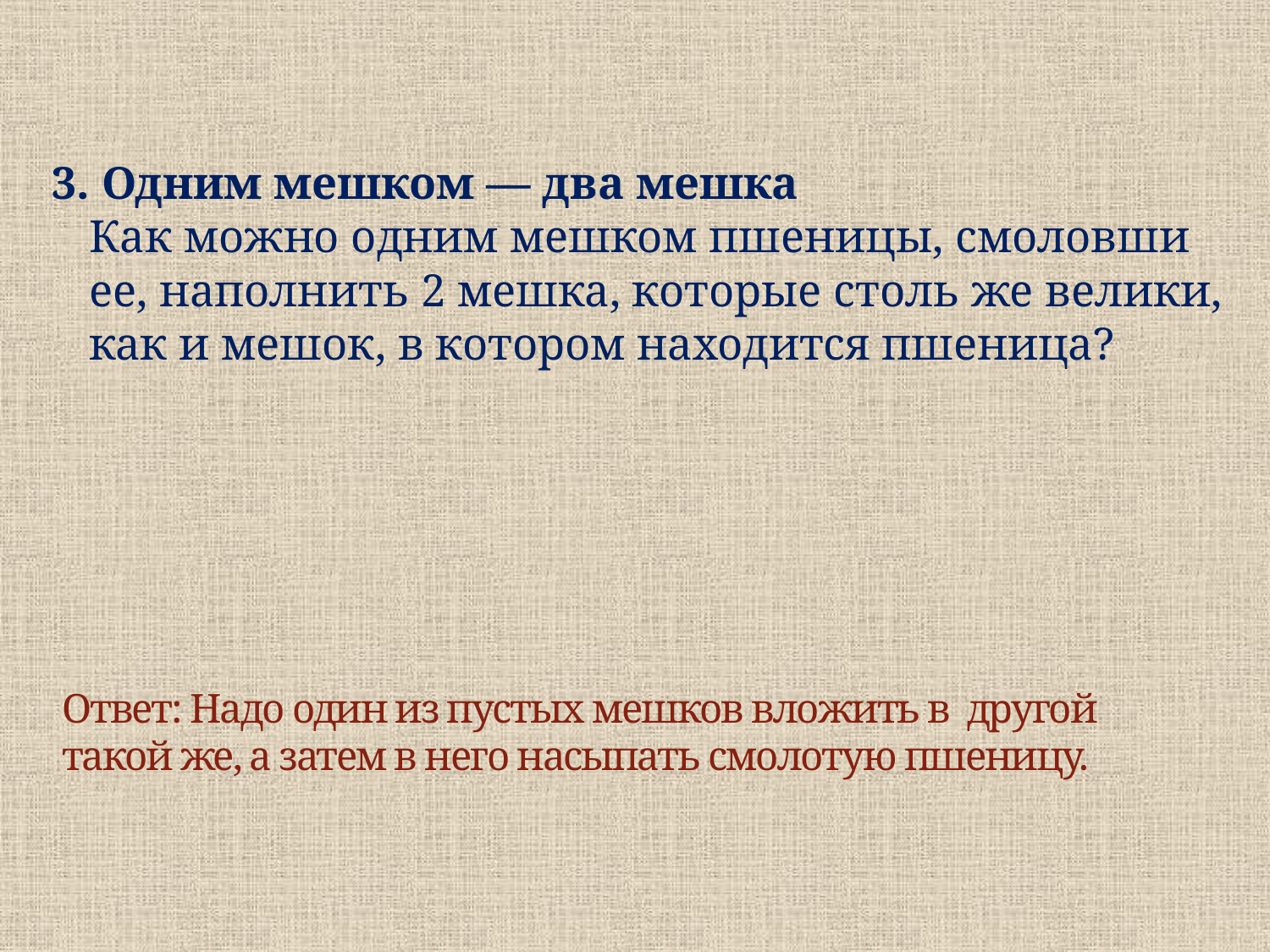

3. Одним мешком — два мешка
Как можно одним мешком пшеницы, смоловши ее, наполнить 2 мешка, которые столь же велики, как и мешок, в котором находится пшеница?

# Ответ: Надо один из пустых мешков вложить в  другой такой же, а затем в него насыпать смолотую пшеницу.